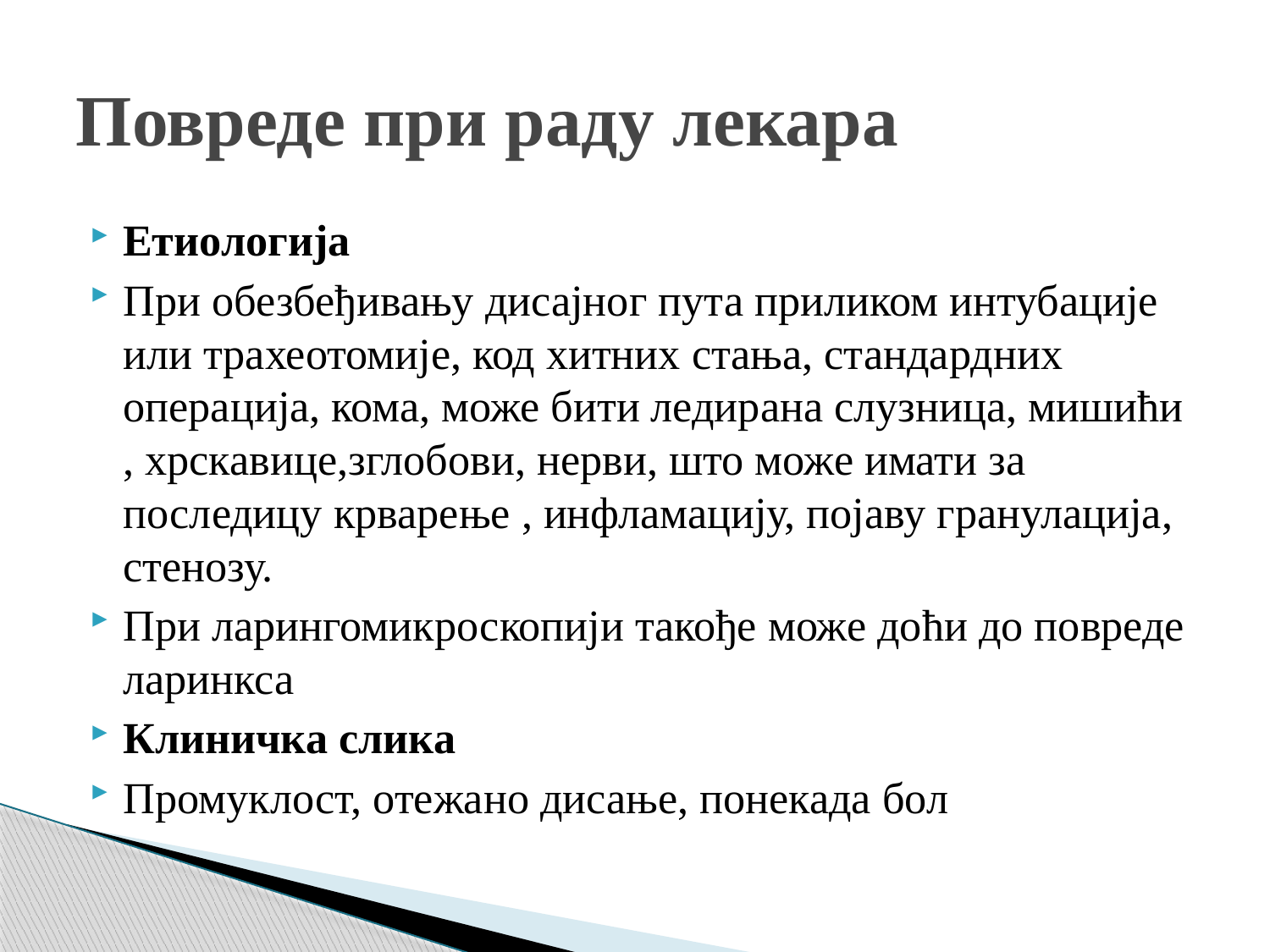

# Повреде при раду лекара
Етиологија
При обезбеђивању дисајног пута приликом интубације или трахеотомије, код хитних стања, стандардних операција, кома, може бити ледирана слузница, мишићи , хрскавице,зглобови, нерви, што може имати за последицу крварење , инфламацију, појаву гранулација, стенозу.
При ларингомикроскопији такође може доћи до повреде ларинкса
Клиничка слика
Промуклост, отежано дисање, понекада бол